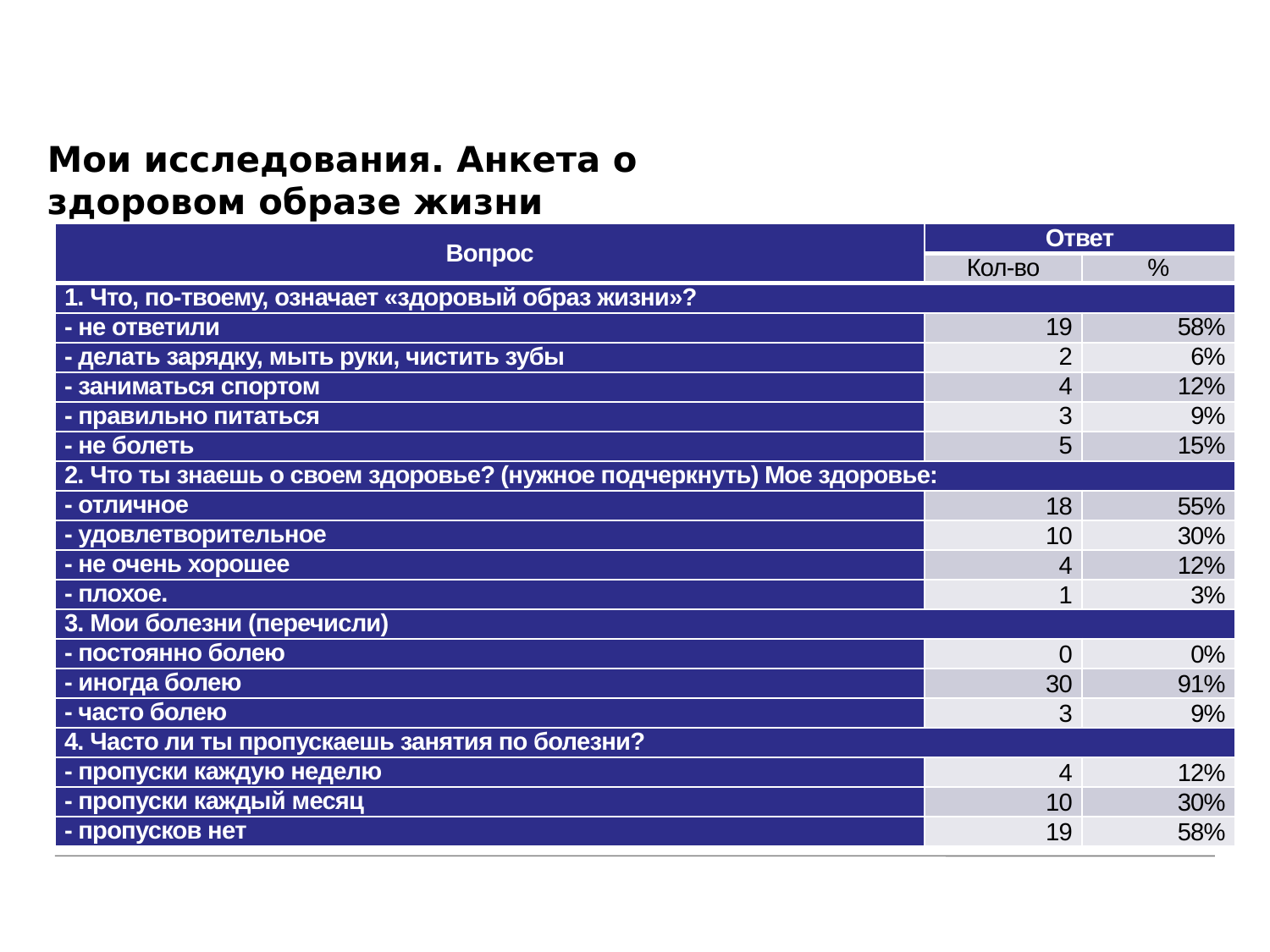

Мои исследования. Анкета о здоровом образе жизни
| Вопрос | Ответ |  |
| --- | --- | --- |
|  | Кол-во | % |
| 1. Что, по-твоему, означает «здоровый образ жизни»? |  |  |
| - не ответили | 19 | 58% |
| - делать зарядку, мыть руки, чистить зубы | 2 | 6% |
| - заниматься спортом | 4 | 12% |
| - правильно питаться | 3 | 9% |
| - не болеть | 5 | 15% |
| 2. Что ты знаешь о своем здоровье? (нужное подчеркнуть) Мое здоровье: |  |  |
| - отличное | 18 | 55% |
| - удовлетворительное | 10 | 30% |
| - не очень хорошее | 4 | 12% |
| - плохое. | 1 | 3% |
| 3. Мои болезни (перечисли) |  |  |
| - постоянно болею | 0 | 0% |
| - иногда болею | 30 | 91% |
| - часто болею | 3 | 9% |
| 4. Часто ли ты пропускаешь занятия по болезни? |  |  |
| - пропуски каждую неделю | 4 | 12% |
| - пропуски каждый месяц | 10 | 30% |
| - пропусков нет | 19 | 58% |